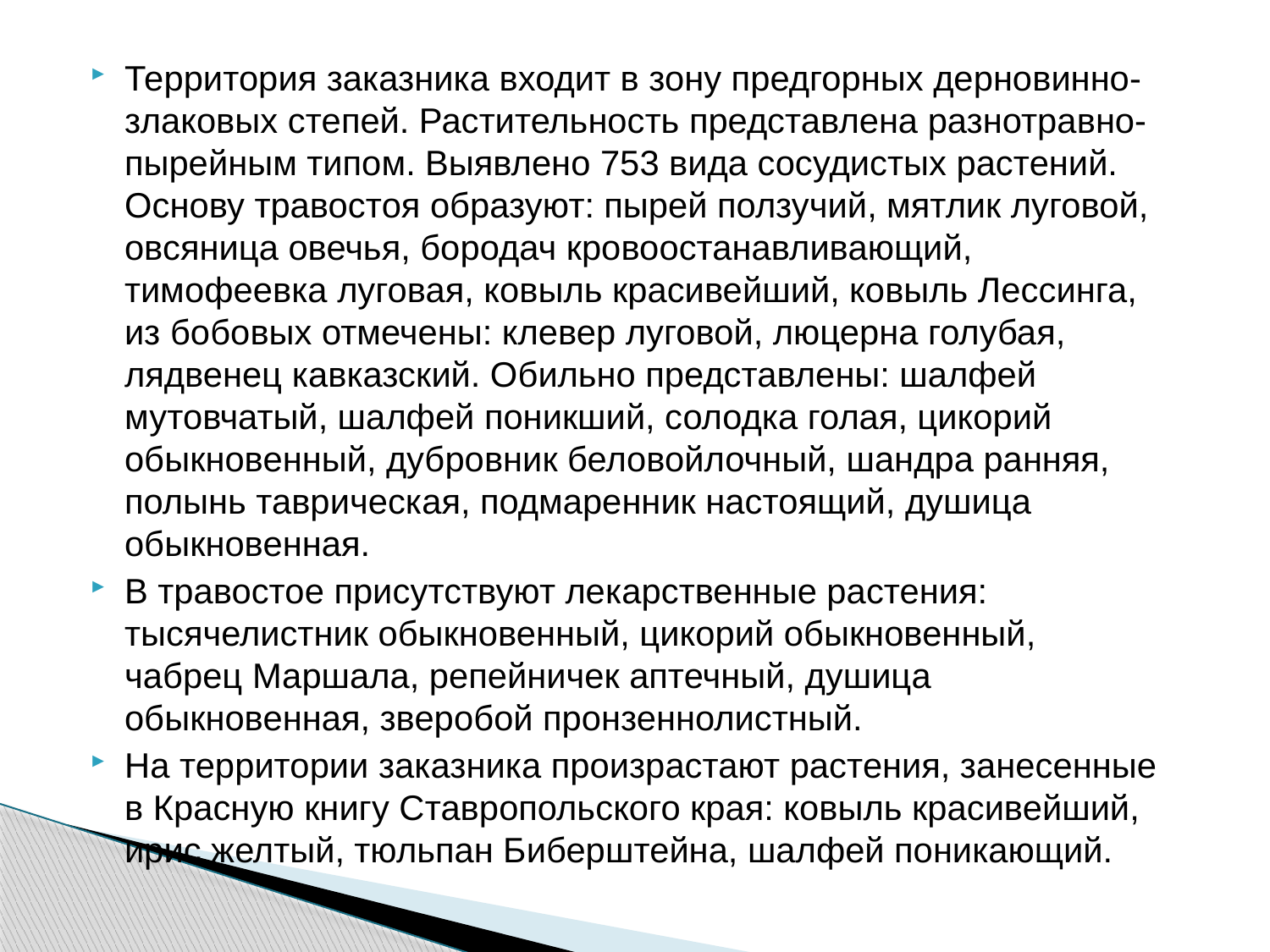

Территория заказника входит в зону предгорных дерновинно-злаковых степей. Растительность представлена разнотравно-пырейным типом. Выявлено 753 вида сосудистых растений. Основу травостоя образуют: пырей ползучий, мятлик луговой, овсяница овечья, бородач кровоостанавливающий, тимофеевка луговая, ковыль красивейший, ковыль Лессинга, из бобовых отмечены: клевер луговой, люцерна голубая, лядвенец кавказский. Обильно представлены: шалфей мутовчатый, шалфей поникший, солодка голая, цикорий обыкновенный, дубровник беловойлочный, шандра ранняя, полынь таврическая, подмаренник настоящий, душица обыкновенная.
В травостое присутствуют лекарственные растения: тысячелистник обыкновенный, цикорий обыкновенный, чабрец Маршала, репейничек аптечный, душица обыкновенная, зверобой пронзеннолистный.
На территории заказника произрастают растения, занесенные в Красную книгу Ставропольского края: ковыль красивейший, ирис желтый, тюльпан Биберштейна, шалфей поникающий.